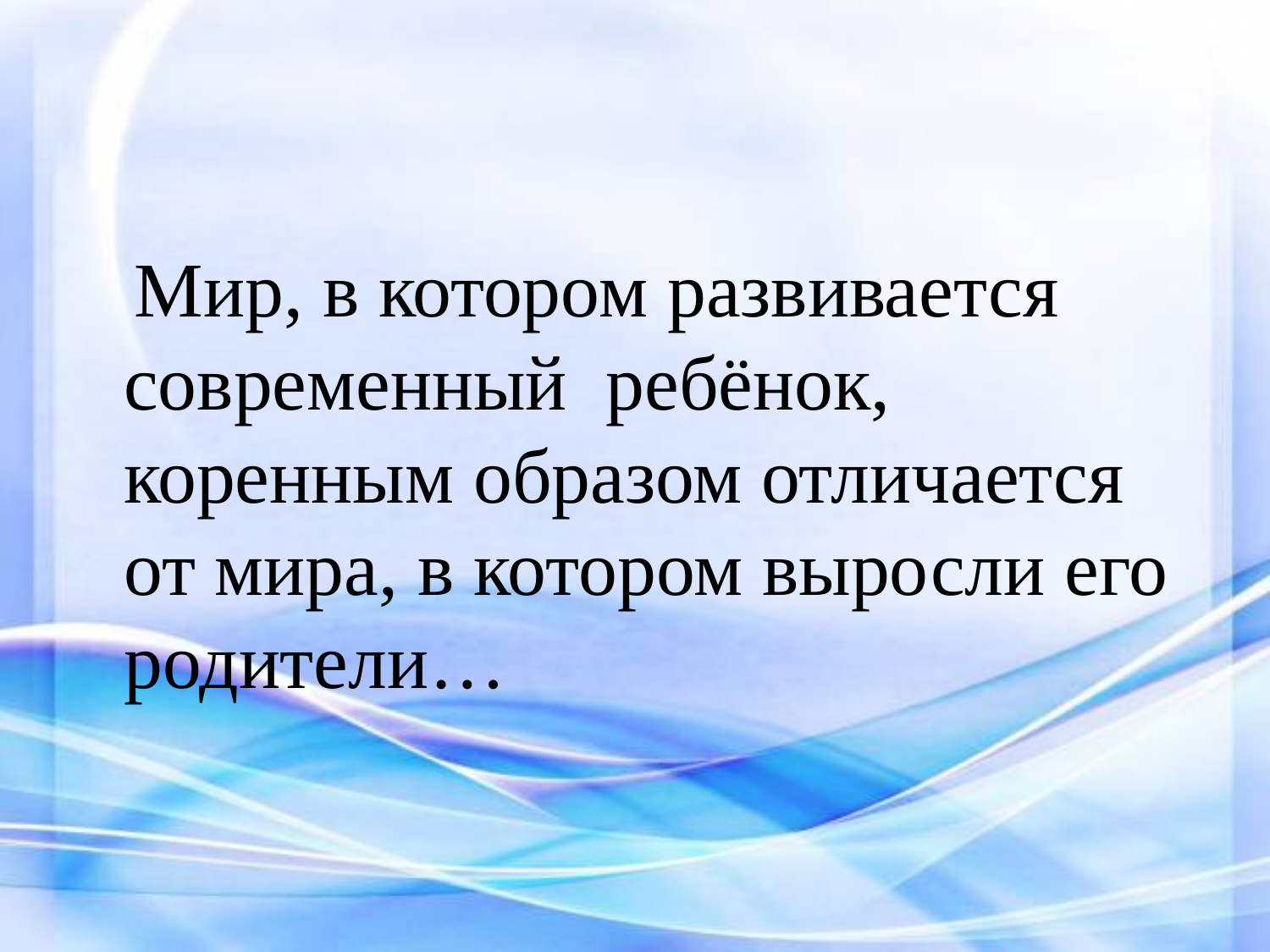

Мир, в котором развивается современный  ребёнок,  коренным образом отличается от мира, в котором выросли его родители…